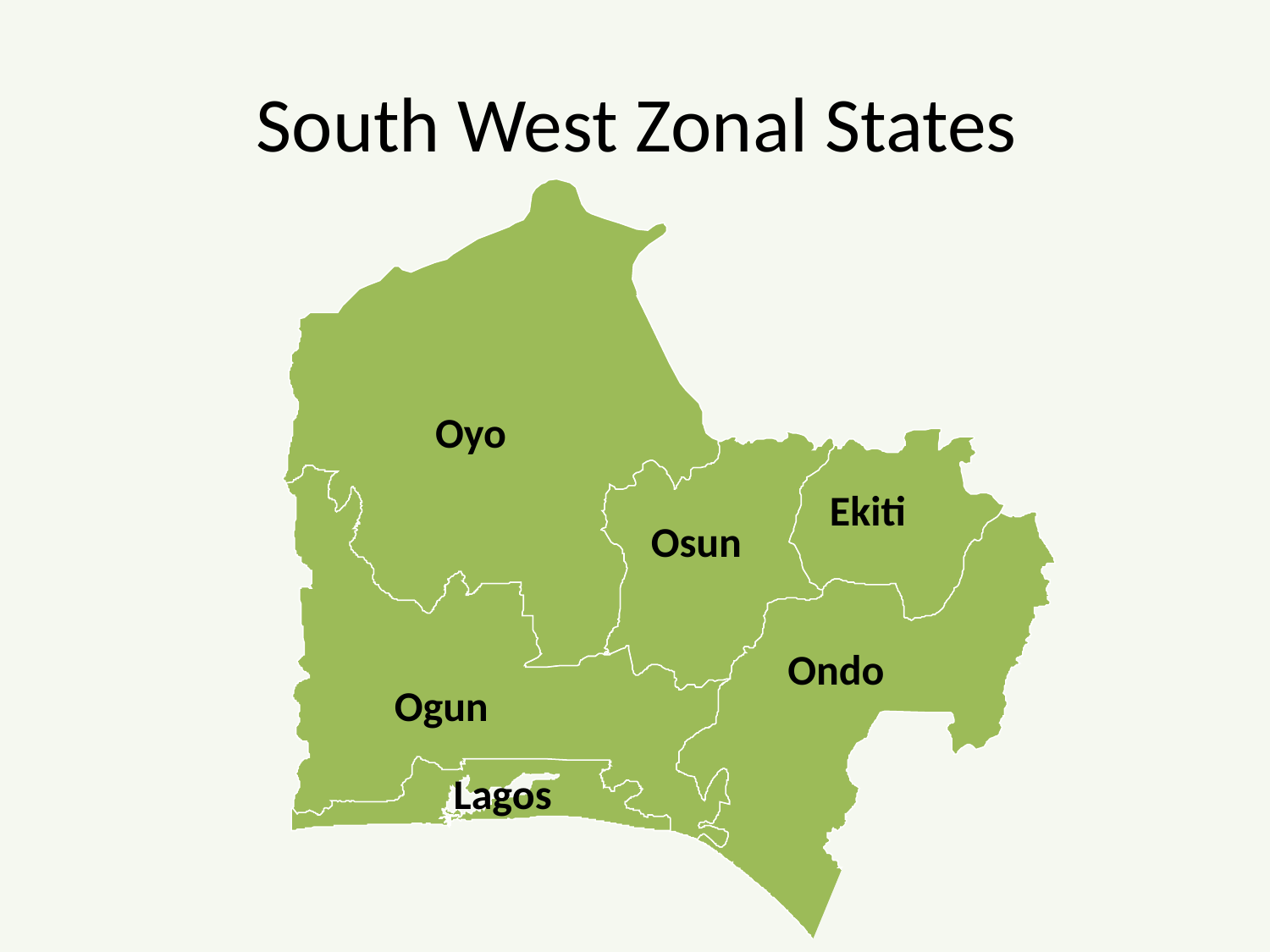

# South West Zonal States

Oyo
Ekiti
Osun
Ondo
Ogun
Lagos